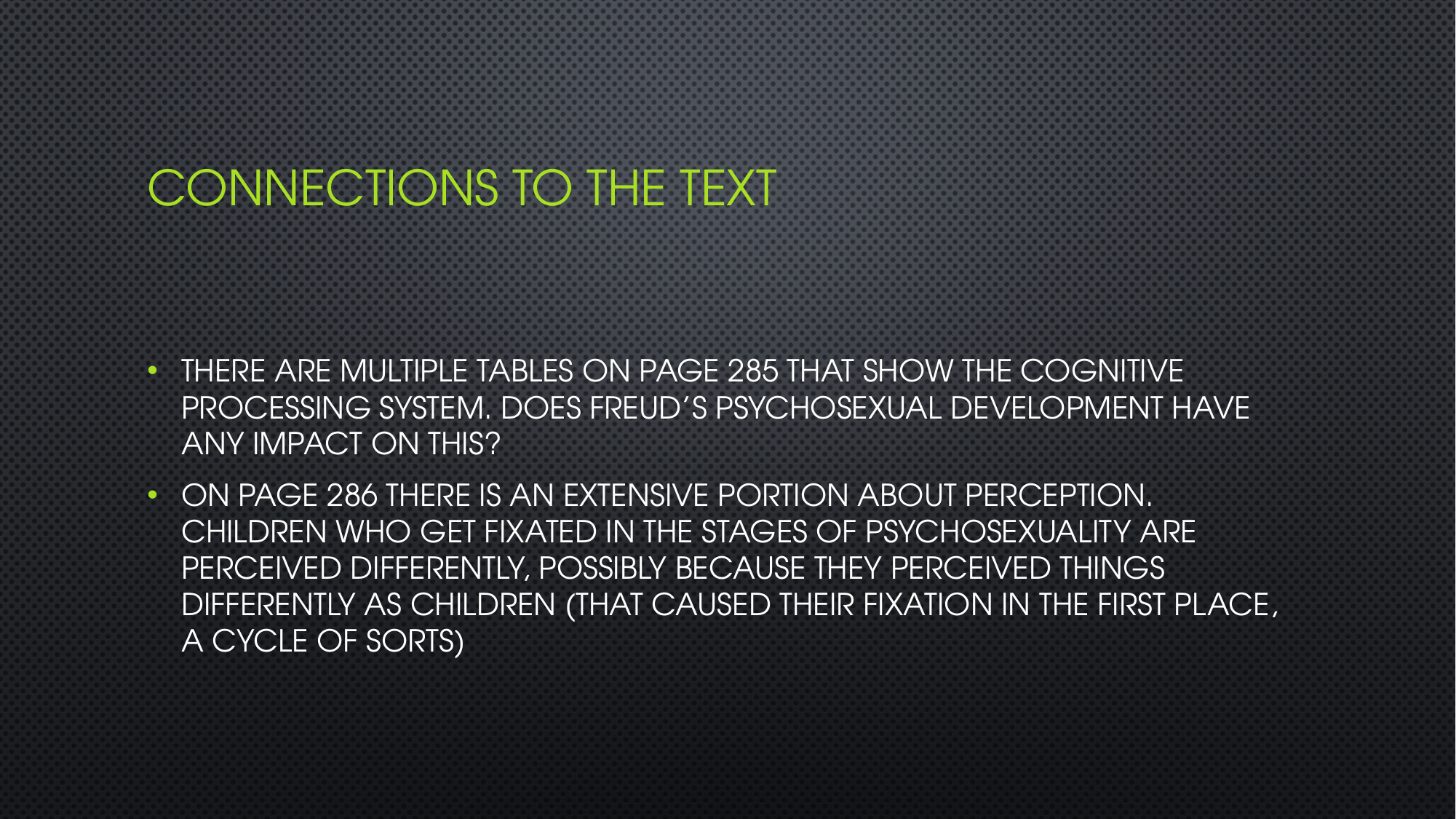

# Connections to the text
There are multiple tables on page 285 that show the cognitive processing system. Does Freud’s psychosexual development have any impact on this?
On page 286 there is an extensive portion about perception. Children who get fixated in the stages of psychosexuality are perceived differently, possibly because they perceived things differently as children (that caused their fixation in the first place, a cycle of sorts)